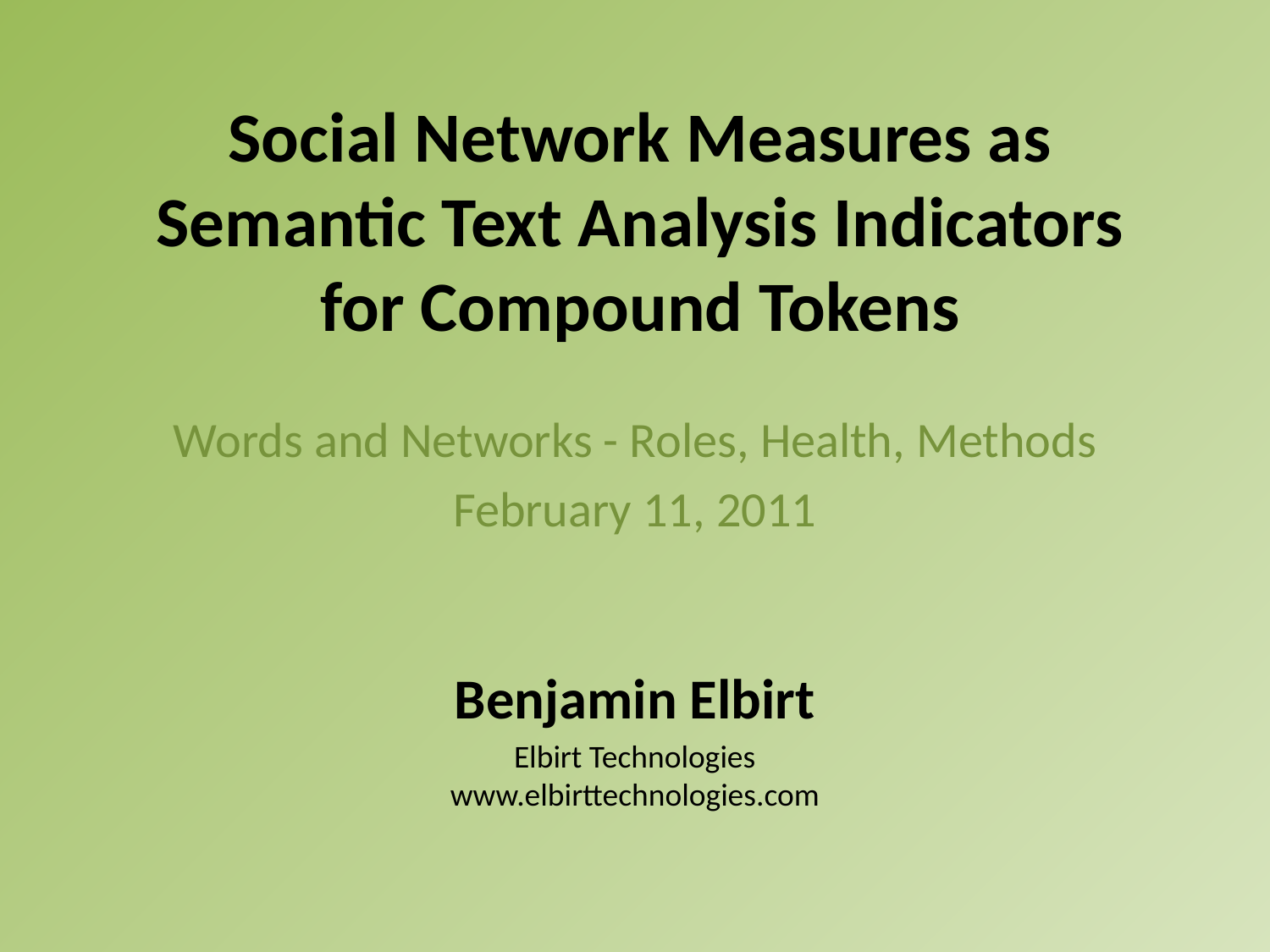

# Social Network Measures as Semantic Text Analysis Indicators for Compound Tokens
Words and Networks - Roles, Health, Methods
February 11, 2011
Benjamin Elbirt
Elbirt Technologies
www.elbirttechnologies.com